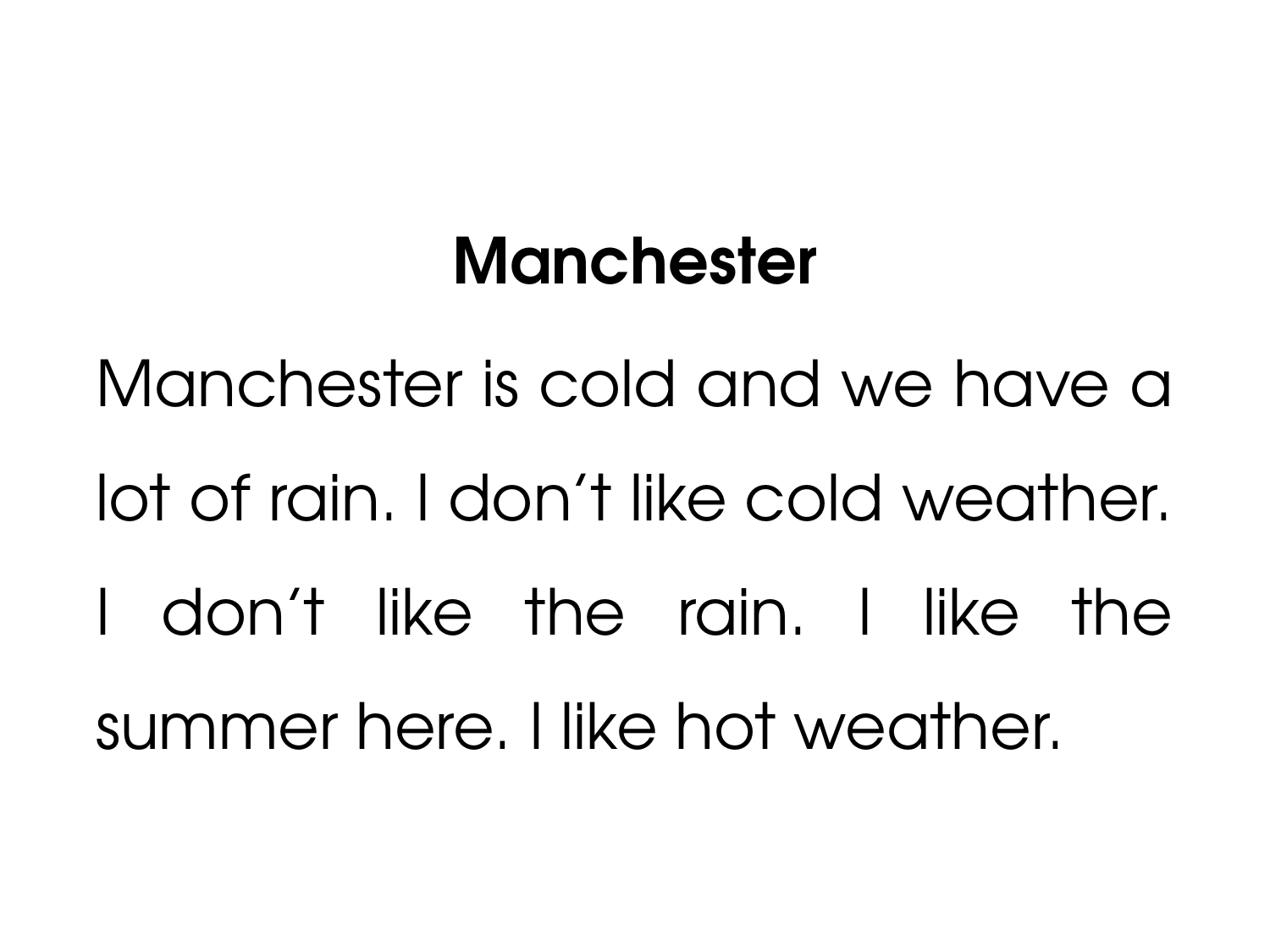

Manchester
Manchester is cold and we have a lot of rain. I don’t like cold weather. I don’t like the rain. I like the summer here. I like hot weather.